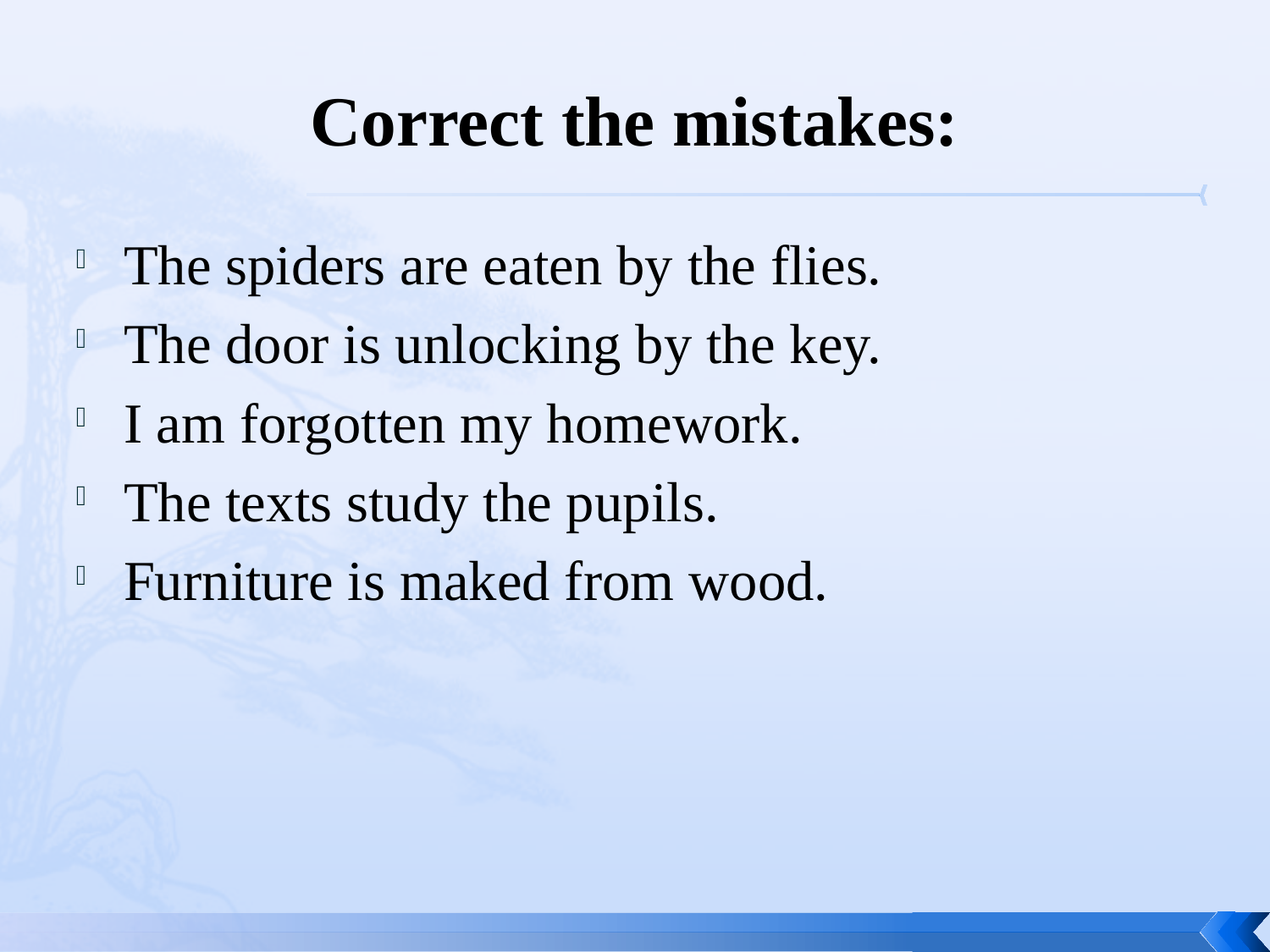

# Correct the mistakes:
The spiders are eaten by the flies.
The door is unlocking by the key.
I am forgotten my homework.
The texts study the pupils.
Furniture is maked from wood.